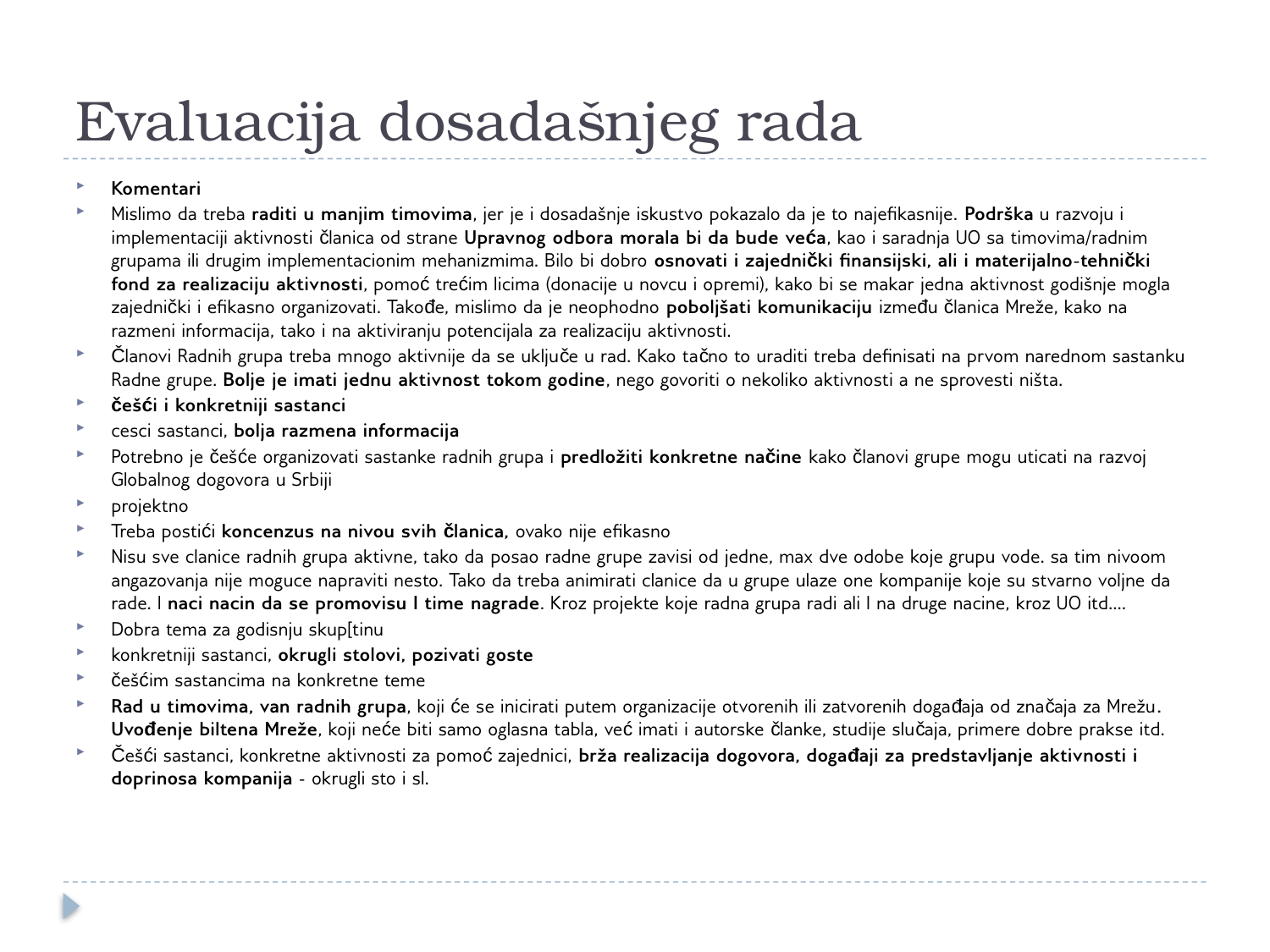

# Evaluacija dosadašnjeg rada
Komentari
Mislimo da treba raditi u manjim timovima, jer je i dosadašnje iskustvo pokazalo da je to najefikasnije. Podrška u razvoju i implementaciji aktivnosti članica od strane Upravnog odbora morala bi da bude veća, kao i saradnja UO sa timovima/radnim grupama ili drugim implementacionim mehanizmima. Bilo bi dobro osnovati i zajednički finansijski, ali i materijalno-tehnički fond za realizaciju aktivnosti, pomoć trećim licima (donacije u novcu i opremi), kako bi se makar jedna aktivnost godišnje mogla zajednički i efikasno organizovati. Takođe, mislimo da je neophodno poboljšati komunikaciju između članica Mreže, kako na razmeni informacija, tako i na aktiviranju potencijala za realizaciju aktivnosti.
Članovi Radnih grupa treba mnogo aktivnije da se uključe u rad. Kako tačno to uraditi treba definisati na prvom narednom sastanku Radne grupe. Bolje je imati jednu aktivnost tokom godine, nego govoriti o nekoliko aktivnosti a ne sprovesti ništa.
češći i konkretniji sastanci
cesci sastanci, bolja razmena informacija
Potrebno je češće organizovati sastanke radnih grupa i predložiti konkretne načine kako članovi grupe mogu uticati na razvoj Globalnog dogovora u Srbiji
projektno
Treba postići koncenzus na nivou svih članica, ovako nije efikasno
Nisu sve clanice radnih grupa aktivne, tako da posao radne grupe zavisi od jedne, max dve odobe koje grupu vode. sa tim nivoom angazovanja nije moguce napraviti nesto. Tako da treba animirati clanice da u grupe ulaze one kompanije koje su stvarno voljne da rade. I naci nacin da se promovisu I time nagrade. Kroz projekte koje radna grupa radi ali I na druge nacine, kroz UO itd....
Dobra tema za godisnju skup[tinu
konkretniji sastanci, okrugli stolovi, pozivati goste
češćim sastancima na konkretne teme
Rad u timovima, van radnih grupa, koji će se inicirati putem organizacije otvorenih ili zatvorenih događaja od značaja za Mrežu. Uvođenje biltena Mreže, koji neće biti samo oglasna tabla, već imati i autorske članke, studije slučaja, primere dobre prakse itd.
Češći sastanci, konkretne aktivnosti za pomoć zajednici, brža realizacija dogovora, događaji za predstavljanje aktivnosti i doprinosa kompanija - okrugli sto i sl.